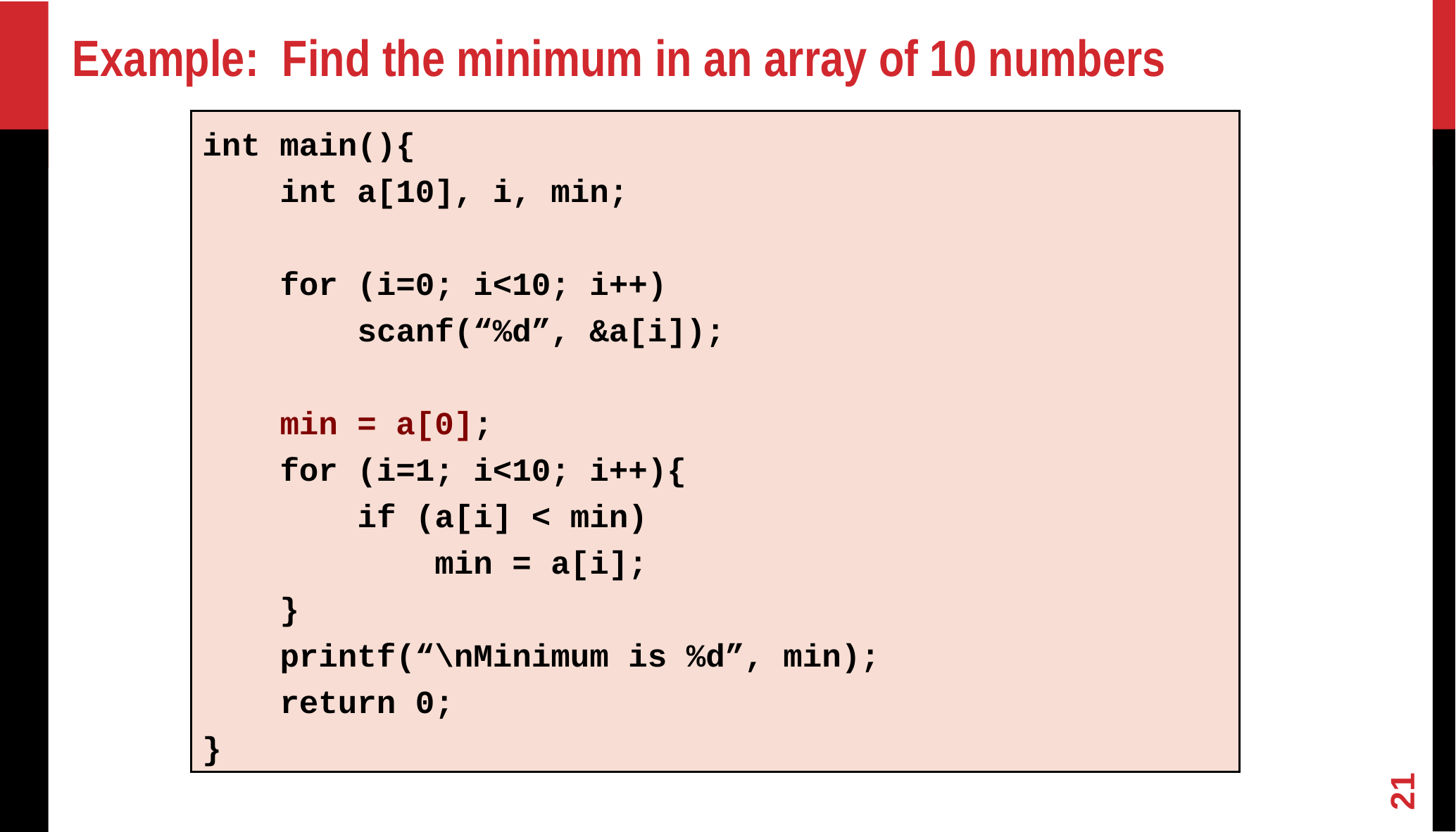

Example:  Find the minimum in an array of 10 numbers
int main(){
    int a[10], i, min;

    for (i=0; i<10; i++)
        scanf(“%d”, &a[i]);

    min = a[0];
    for (i=1; i<10; i++){
        if (a[i] < min)
            min = a[i];
    }
    printf(“\nMinimum is %d”, min);
    return 0;
}
21